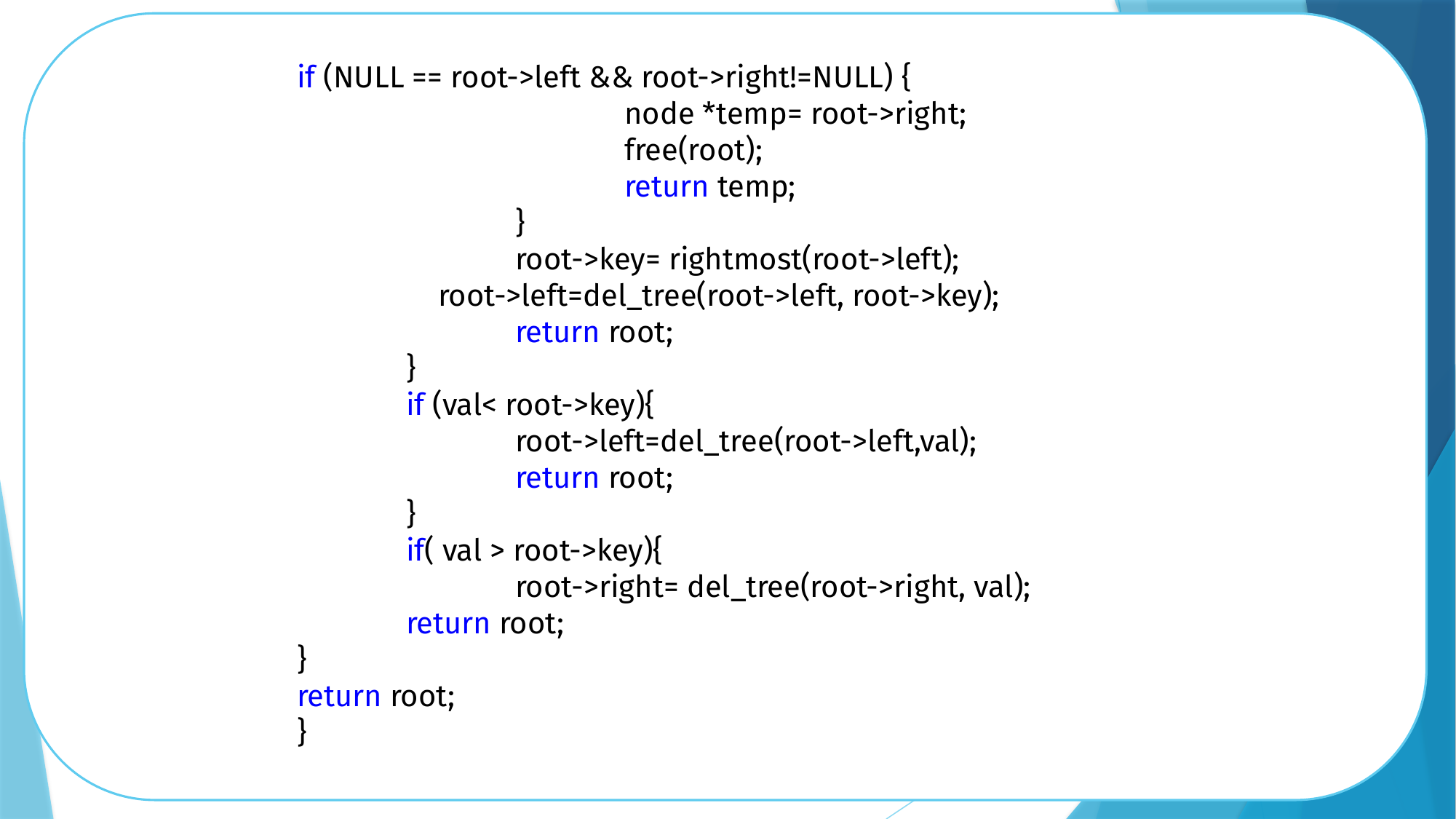

if (NULL == root->left && root->right!=NULL) {
			node *temp= root->right;
			free(root);
			return temp;
		}
		root->key= rightmost(root->left);
	    root->left=del_tree(root->left, root->key);
		return root;
	}
	if (val< root->key){
		root->left=del_tree(root->left,val);
		return root;
	}
	if( val > root->key){
		root->right= del_tree(root->right, val);
	return root;
}
return root;
}